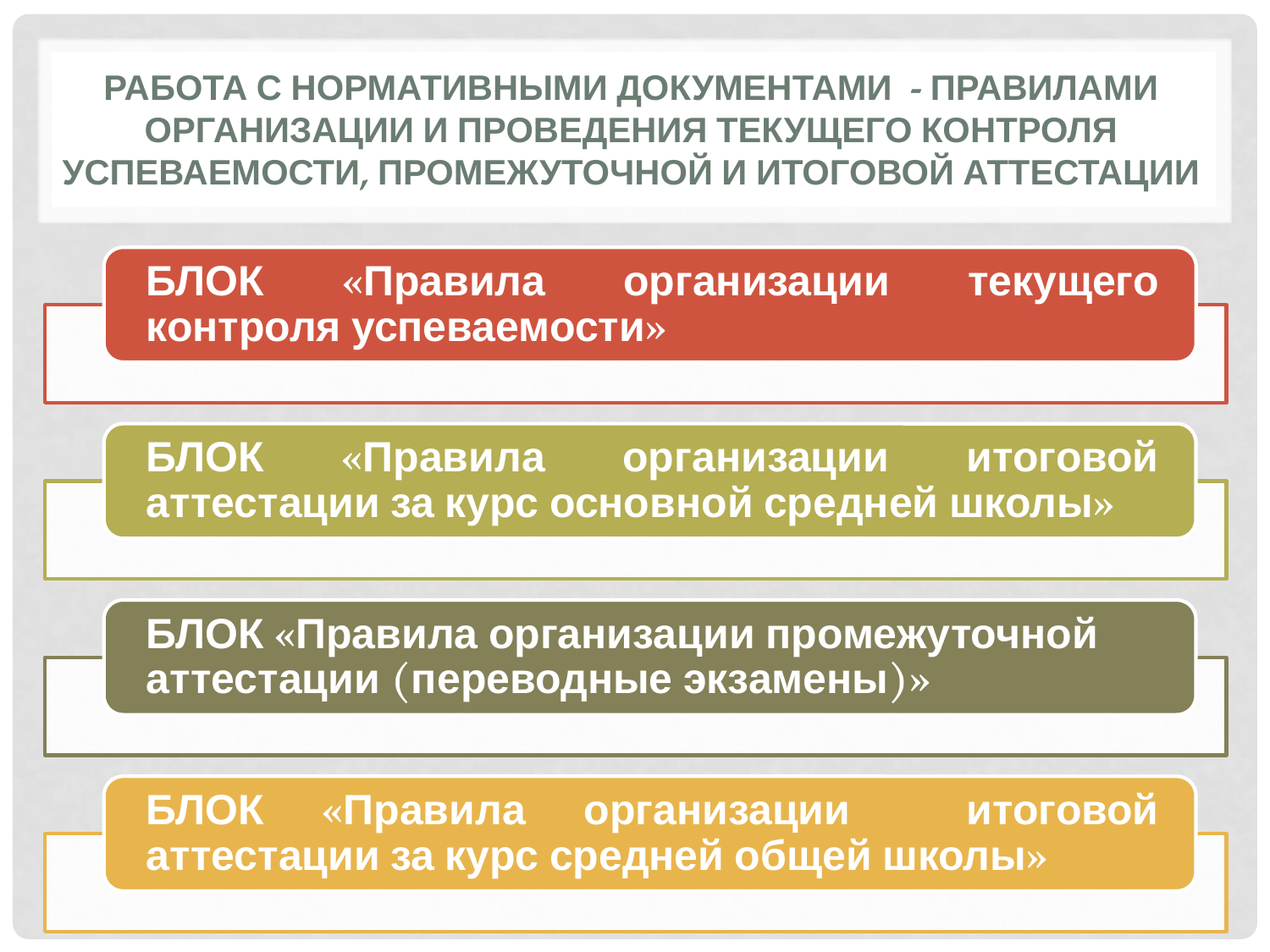

Работа с нормативными документами  - Правилами организации и проведения текущего контроля успеваемости, промежуточной и итоговой аттестации
БЛОК «Правила организации текущего контроля успеваемости»
БЛОК «Правила организации итоговой аттестации за курс основной средней школы»
БЛОК «Правила организации промежуточной аттестации (переводные экзамены)»
БЛОК «Правила организации  итоговой аттестации за курс средней общей школы»